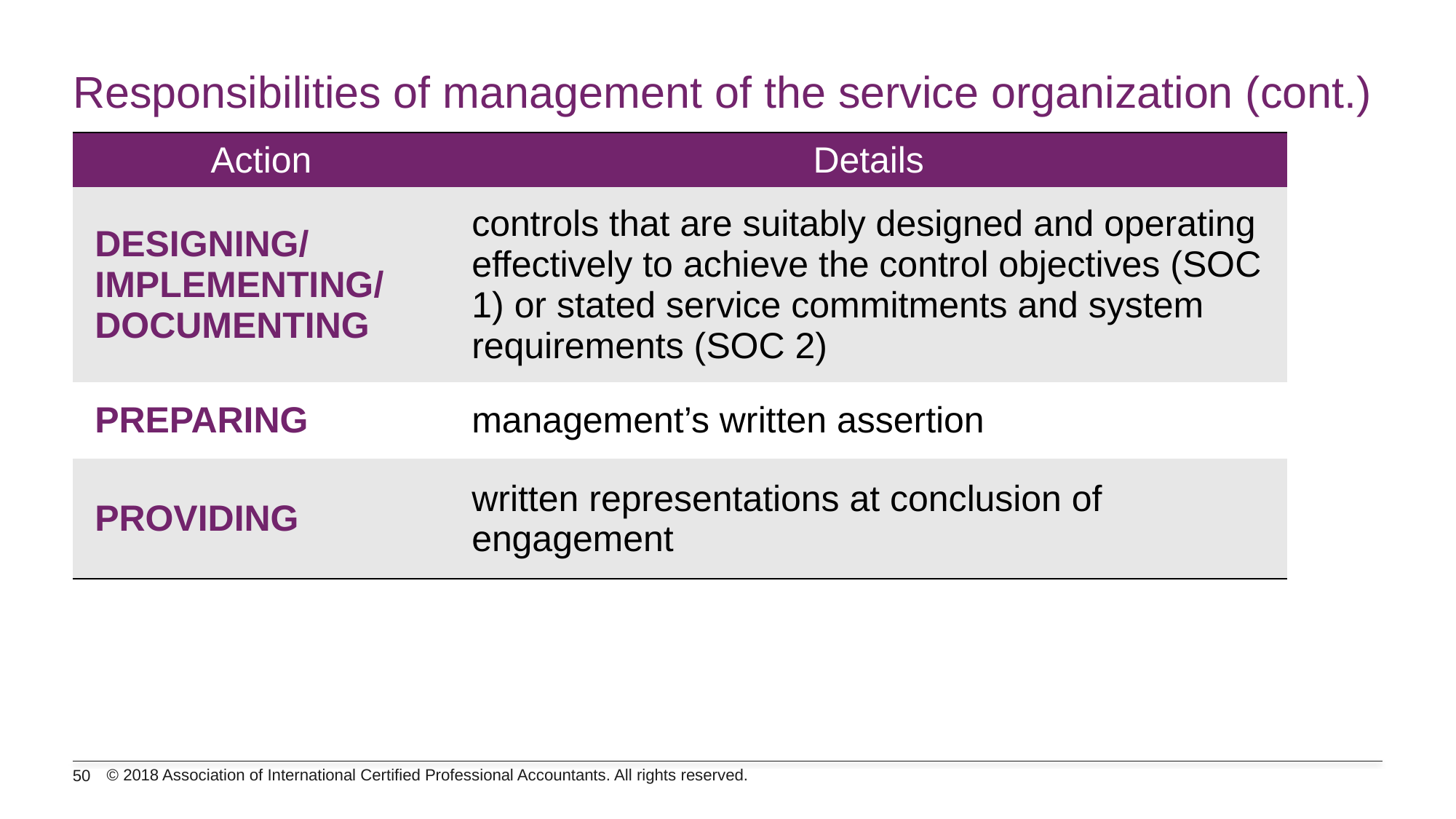

# Responsibilities of management of the service organization (cont.)
| Action | Details |
| --- | --- |
| DESIGNING/ IMPLEMENTING/ DOCUMENTING | controls that are suitably designed and operating effectively to achieve the control objectives (SOC 1) or stated service commitments and system requirements (SOC 2) |
| PREPARING | management’s written assertion |
| PROVIDING | written representations at conclusion of engagement |

© 2018 Association of International Certified Professional Accountants. All rights reserved.
50